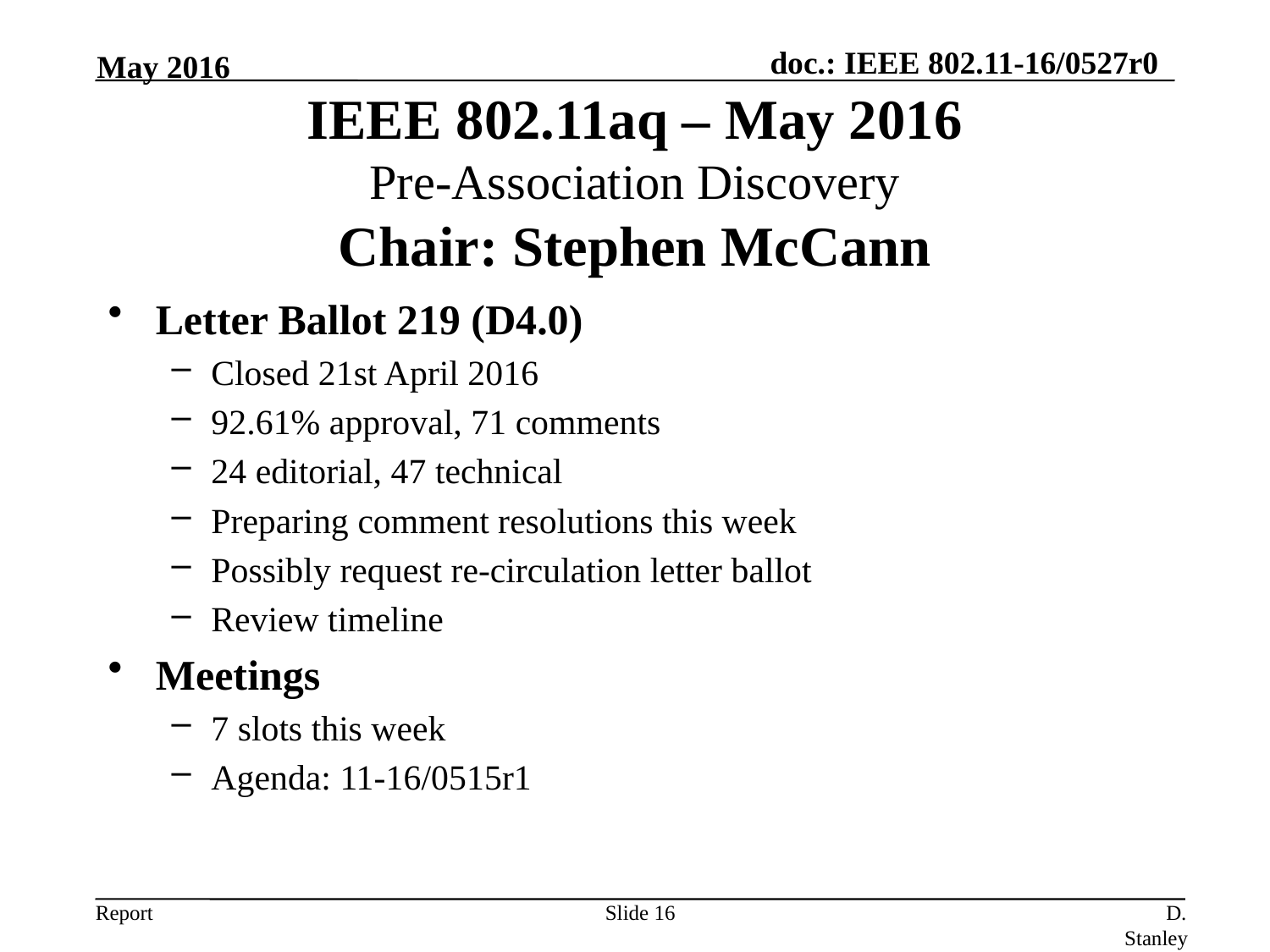

May 2016
IEEE 802.11aq – May 2016
Pre-Association Discovery
Chair: Stephen McCann
Letter Ballot 219 (D4.0)
Closed 21st April 2016
92.61% approval, 71 comments
24 editorial, 47 technical
Preparing comment resolutions this week
Possibly request re-circulation letter ballot
Review timeline
Meetings
7 slots this week
Agenda: 11-16/0515r1
Slide 16
D. Stanley, HP Enterprise